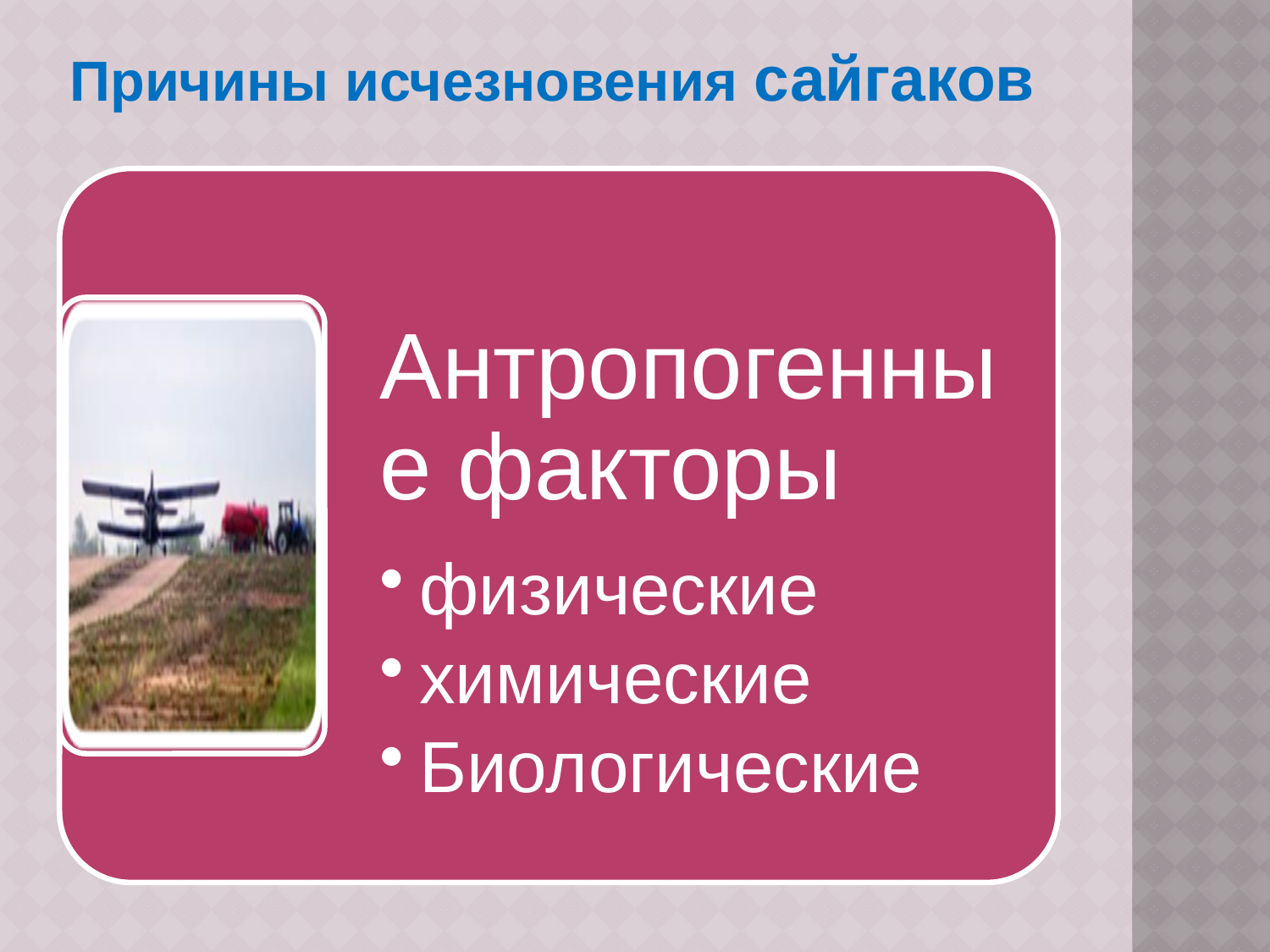

# Причины исчезновения сайгаков
 Антропогенные факторы
физические
химические
Биологические